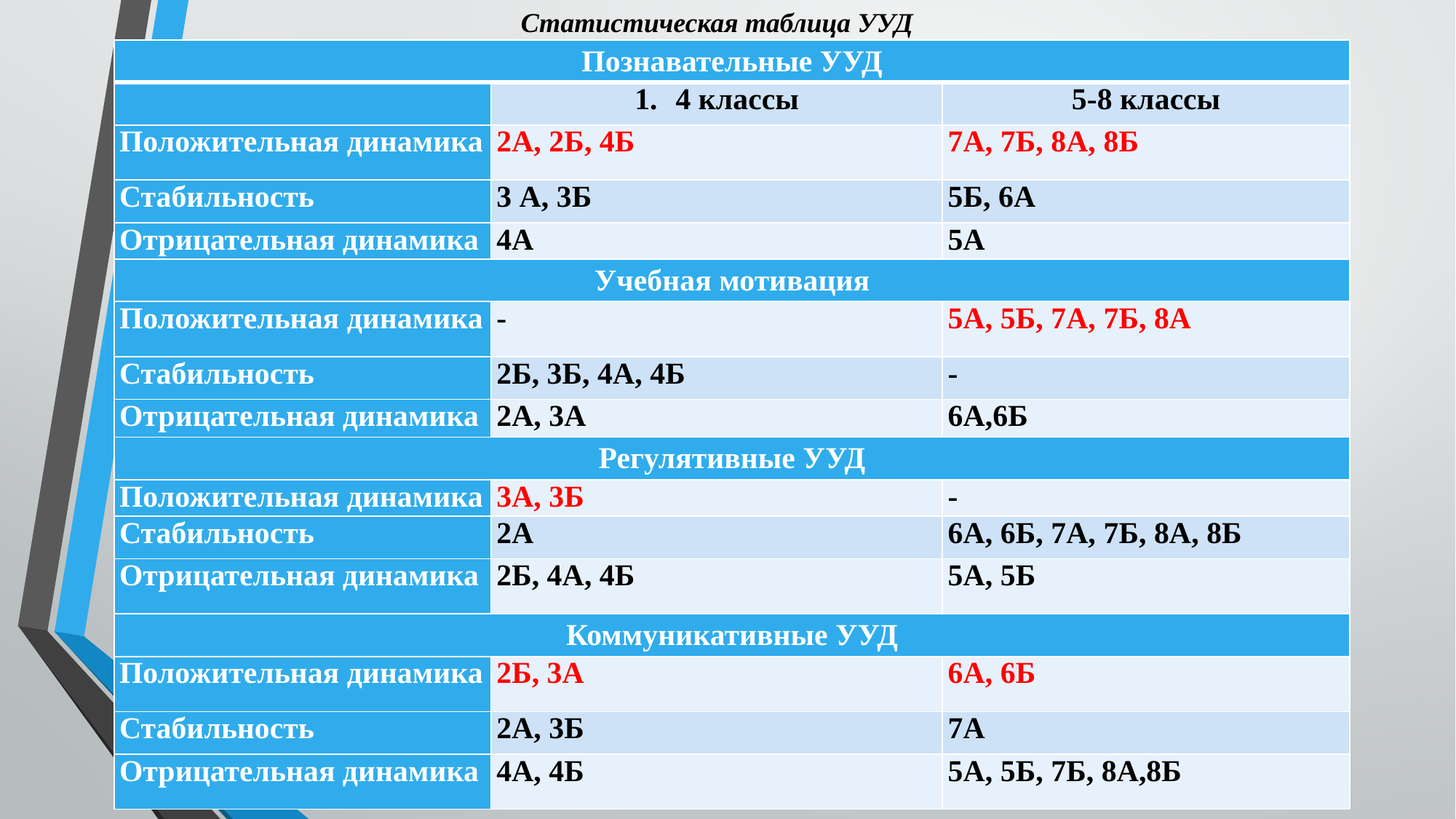

Статистическая таблица УУД
| Познавательные УУД |  |  |
| --- | --- | --- |
|  | 4 классы | 5-8 классы |
| Положительная динамика | 2А, 2Б, 4Б | 7А, 7Б, 8А, 8Б |
| Стабильность | 3 А, 3Б | 5Б, 6А |
| Отрицательная динамика | 4А | 5А |
| Учебная мотивация |  |  |
| Положительная динамика | - | 5А, 5Б, 7А, 7Б, 8А |
| Стабильность | 2Б, 3Б, 4А, 4Б | - |
| Отрицательная динамика | 2А, 3А | 6А,6Б |
| Регулятивные УУД |  |  |
| Положительная динамика | 3А, 3Б | - |
| Стабильность | 2А | 6А, 6Б, 7А, 7Б, 8А, 8Б |
| Отрицательная динамика | 2Б, 4А, 4Б | 5А, 5Б |
| Коммуникативные УУД |  |  |
| Положительная динамика | 2Б, 3А | 6А, 6Б |
| Стабильность | 2А, 3Б | 7А |
| Отрицательная динамика | 4А, 4Б | 5А, 5Б, 7Б, 8А,8Б |